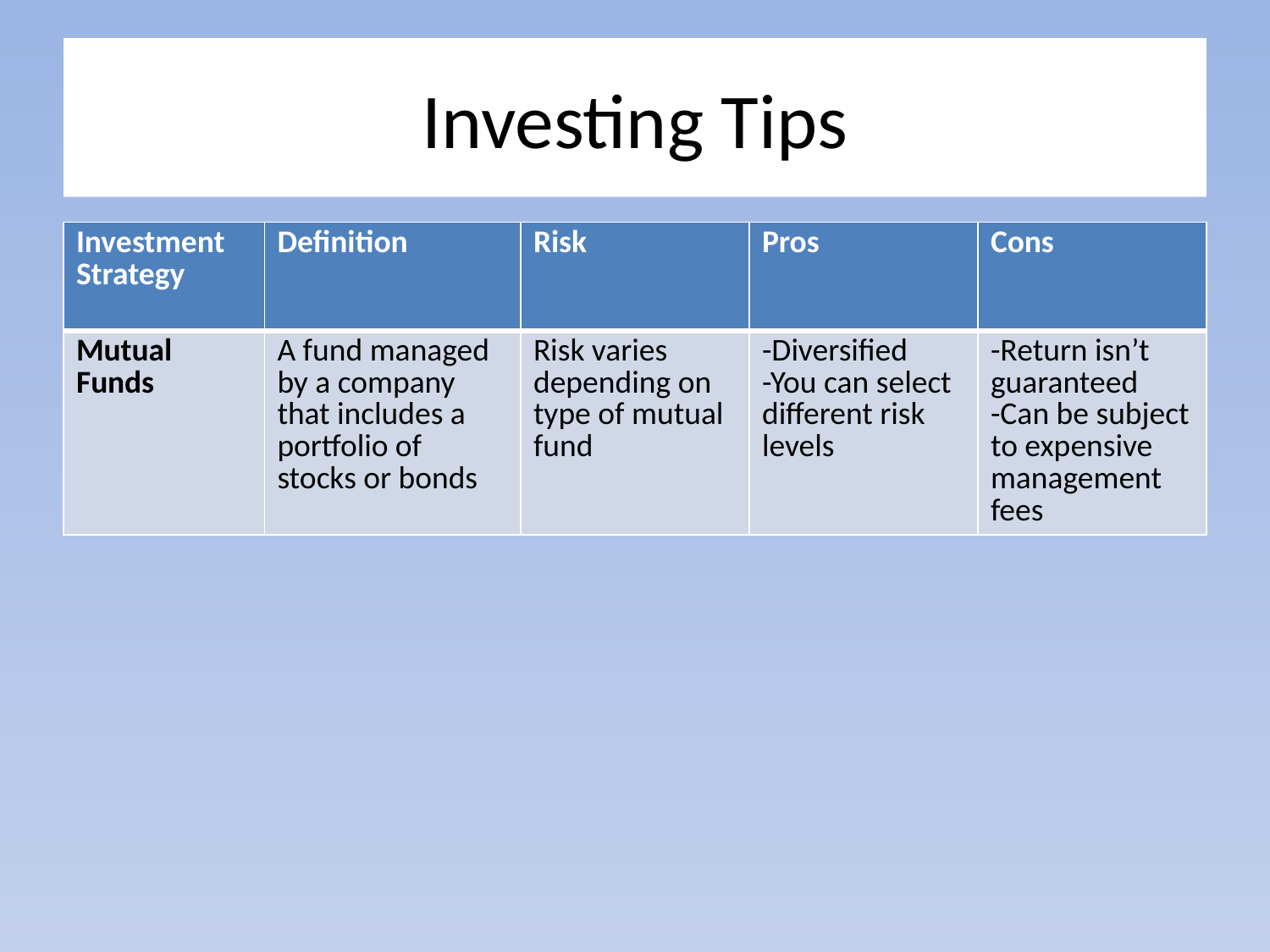

# Investing Tips
| Investment Strategy | Definition | Risk | Pros | Cons |
| --- | --- | --- | --- | --- |
| Mutual Funds | A fund managed by a company that includes a portfolio of stocks or bonds | Risk varies depending on type of mutual fund | -Diversified -You can select different risk levels | -Return isn’t guaranteed -Can be subject to expensive management fees |